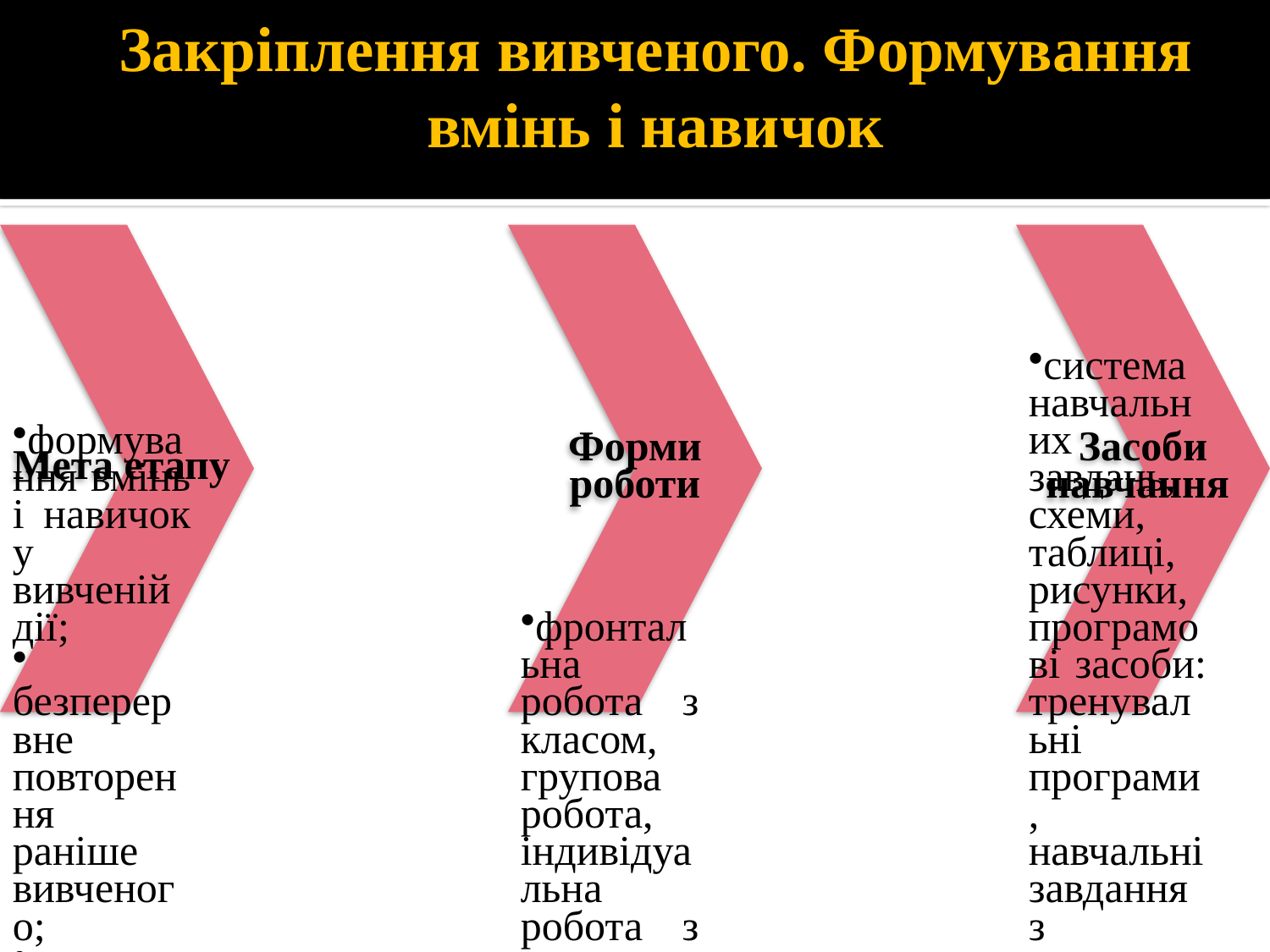

# Закріплення вивченого. Формування вмінь і навичок
Мета етапу
Форми роботи
 безперервне повторення раніше вивченого;